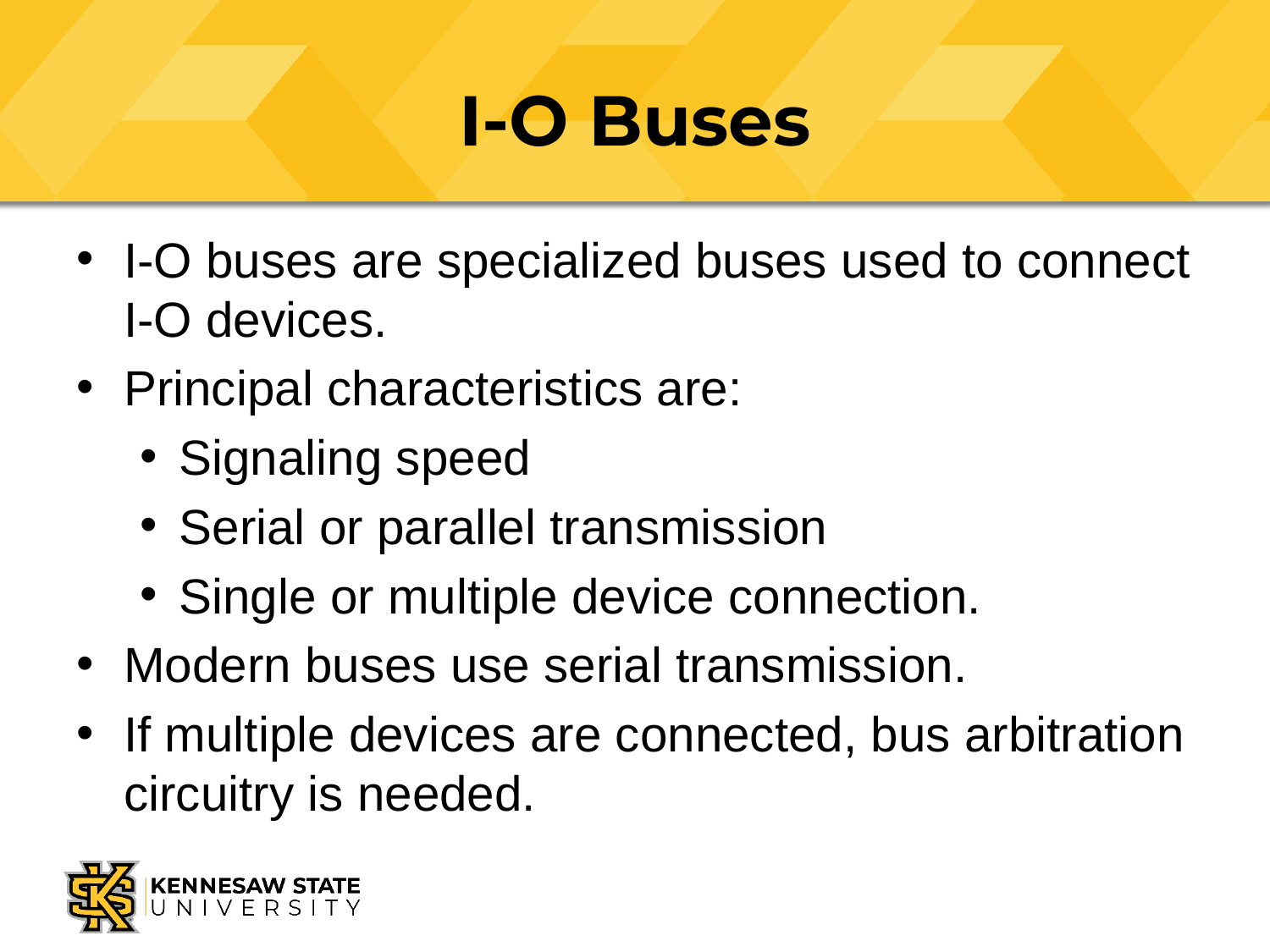

# I-O Buses
I-O buses are specialized buses used to connect I-O devices.
Principal characteristics are:
Signaling speed
Serial or parallel transmission
Single or multiple device connection.
Modern buses use serial transmission.
If multiple devices are connected, bus arbitration circuitry is needed.